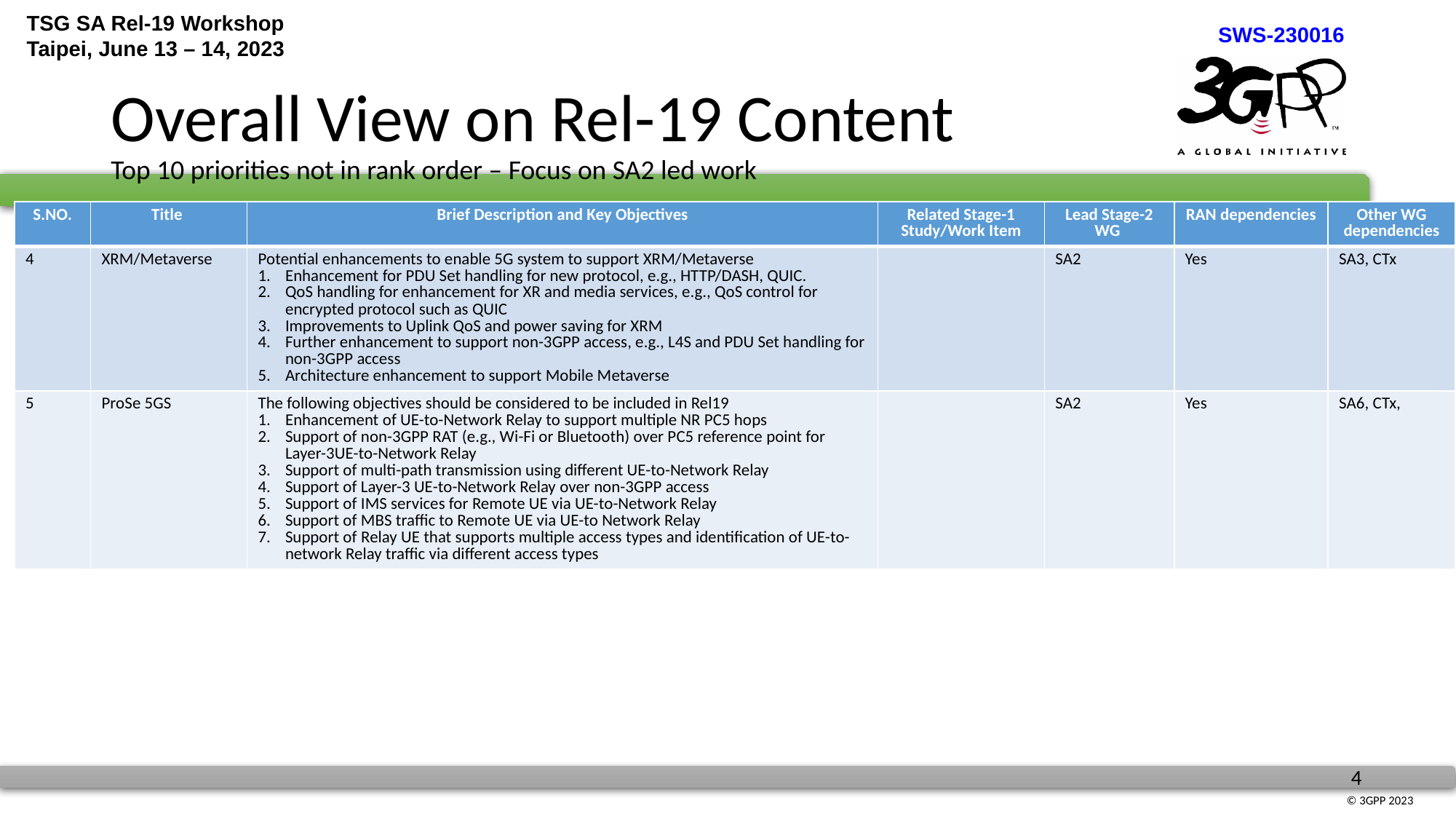

# Overall View on Rel-19 Content Top 10 priorities not in rank order – Focus on SA2 led work
| S.NO. | Title | Brief Description and Key Objectives | Related Stage-1 Study/Work Item | Lead Stage-2 WG | RAN dependencies | Other WG dependencies |
| --- | --- | --- | --- | --- | --- | --- |
| 4 | XRM/Metaverse | Potential enhancements to enable 5G system to support XRM/Metaverse Enhancement for PDU Set handling for new protocol, e.g., HTTP/DASH, QUIC. QoS handling for enhancement for XR and media services, e.g., QoS control for encrypted protocol such as QUIC Improvements to Uplink QoS and power saving for XRM Further enhancement to support non-3GPP access, e.g., L4S and PDU Set handling for non-3GPP access Architecture enhancement to support Mobile Metaverse |  | SA2 | Yes | SA3, CTx |
| 5 | ProSe 5GS | The following objectives should be considered to be included in Rel19 Enhancement of UE-to-Network Relay to support multiple NR PC5 hops Support of non-3GPP RAT (e.g., Wi-Fi or Bluetooth) over PC5 reference point for Layer-3UE-to-Network Relay Support of multi-path transmission using different UE-to-Network Relay Support of Layer-3 UE-to-Network Relay over non-3GPP access Support of IMS services for Remote UE via UE-to-Network Relay Support of MBS traffic to Remote UE via UE-to Network Relay Support of Relay UE that supports multiple access types and identification of UE-to-network Relay traffic via different access types |  | SA2 | Yes | SA6, CTx, |